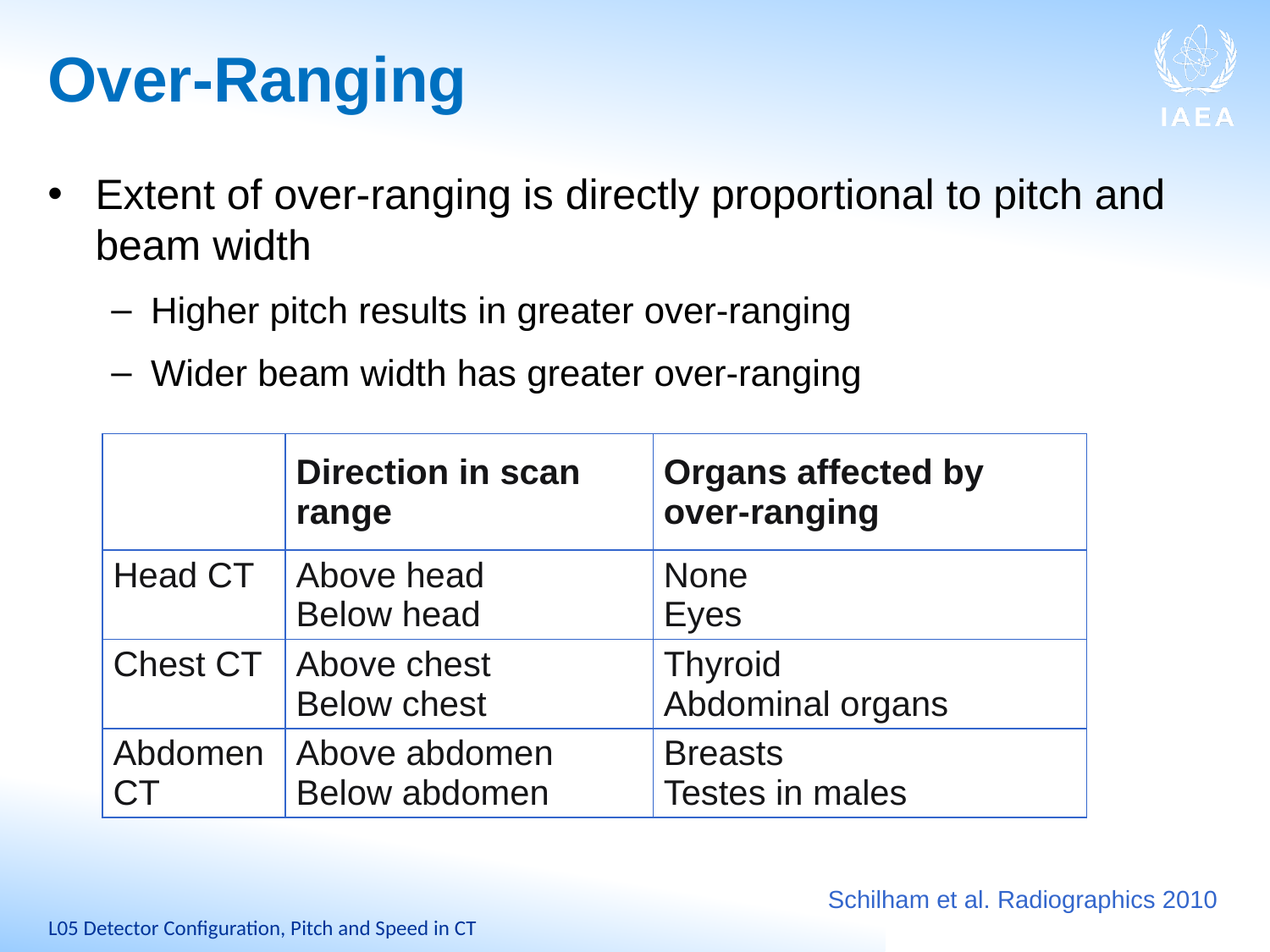

# Over-Ranging
Extent of over-ranging is directly proportional to pitch and beam width
Higher pitch results in greater over-ranging
Wider beam width has greater over-ranging

|  | Direction in scan range | Organs affected by over-ranging |
| --- | --- | --- |
| Head CT | Above head Below head | None Eyes |
| Chest CT | Above chest Below chest | Thyroid Abdominal organs |
| Abdomen CT | Above abdomen Below abdomen | Breasts Testes in males |
Schilham et al. Radiographics 2010